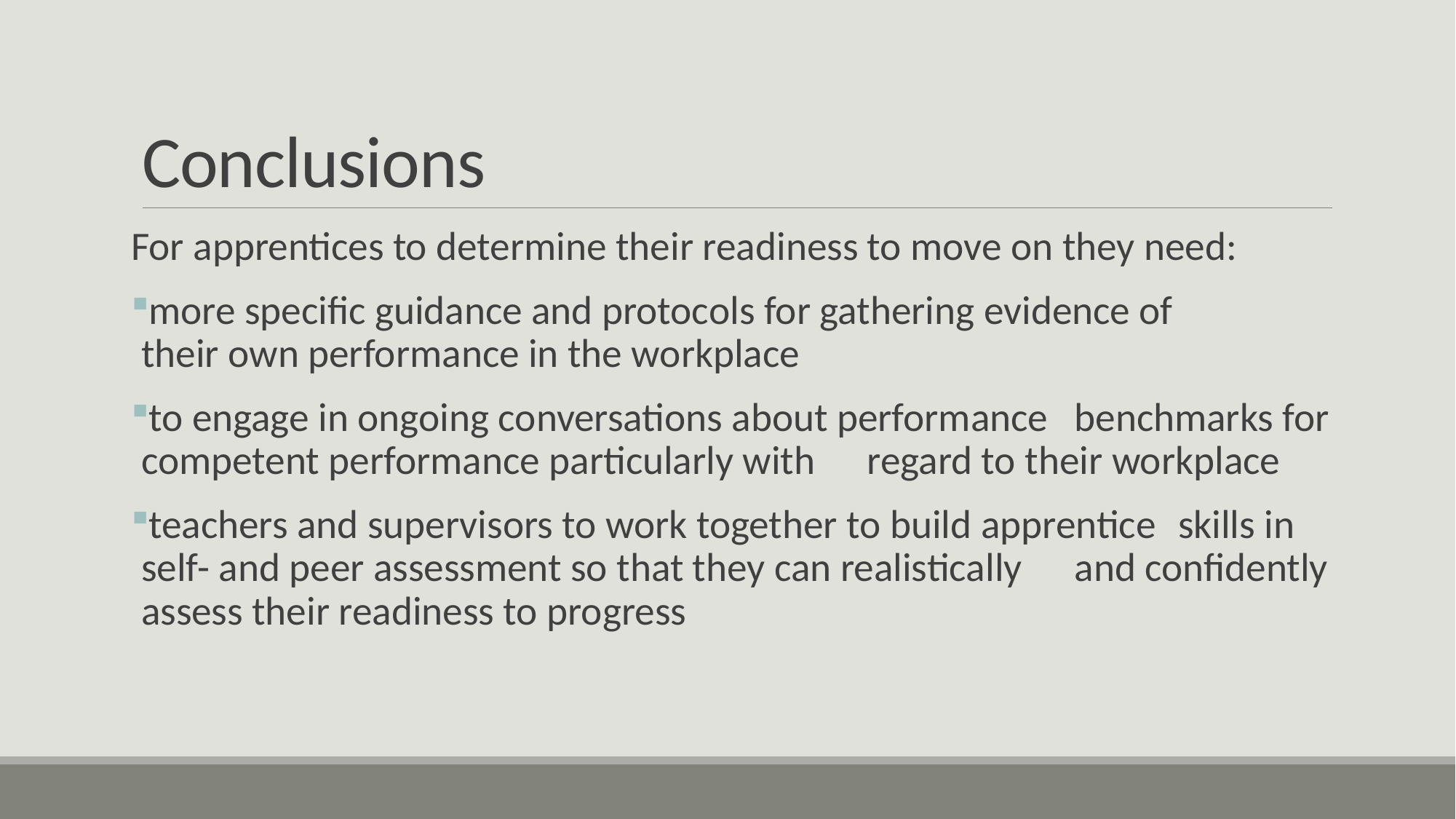

# Conclusions
For apprentices to determine their readiness to move on they need:
more specific guidance and protocols for gathering evidence of 	their own performance in the workplace
to engage in ongoing conversations about performance 	benchmarks for competent performance particularly with  	regard to their workplace
teachers and supervisors to work together to build apprentice 	skills in self- and peer assessment so that they can realistically 	and confidently assess their readiness to progress